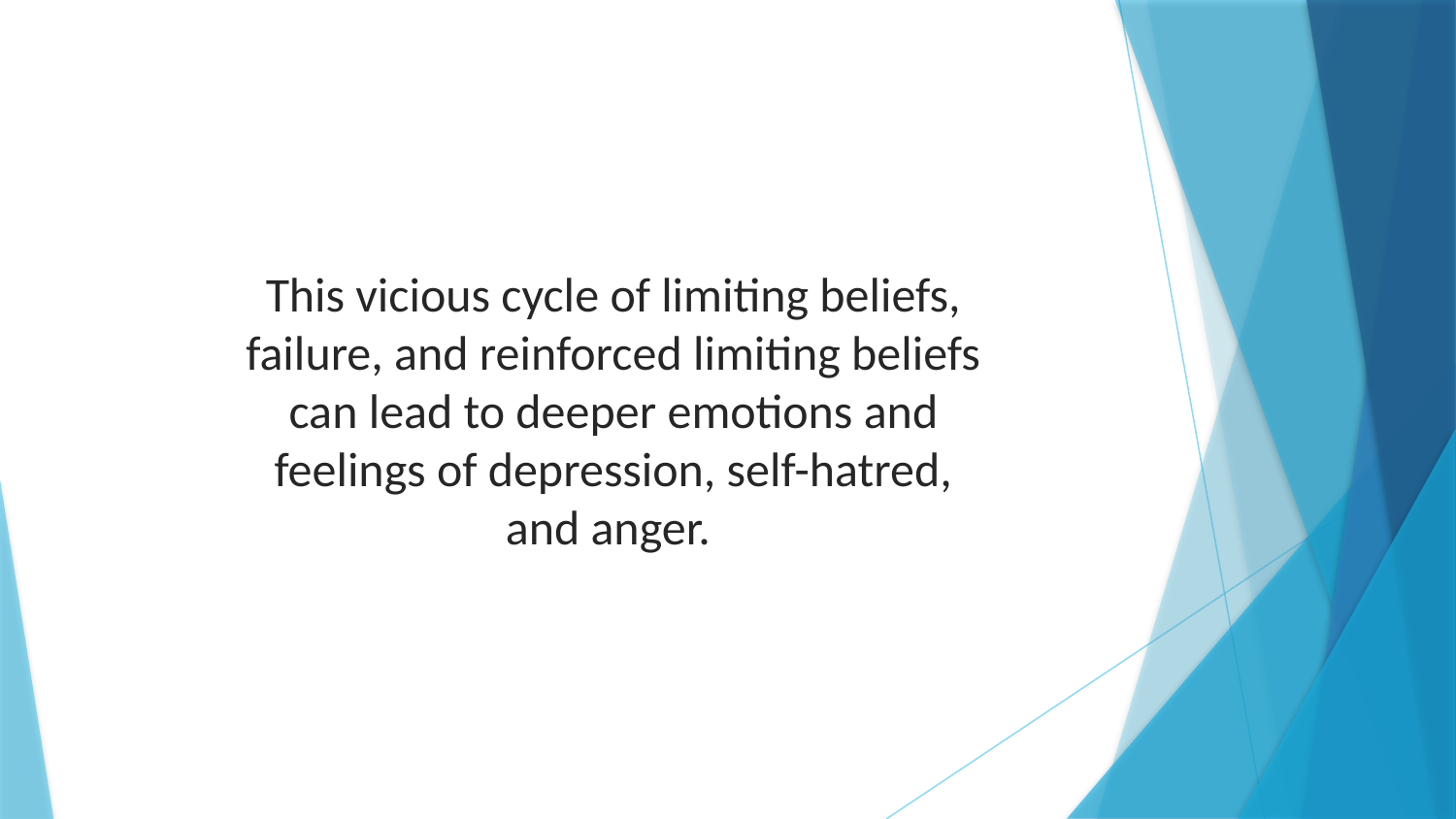

This vicious cycle of limiting beliefs, failure, and reinforced limiting beliefs can lead to deeper emotions and feelings of depression, self-hatred, and anger.